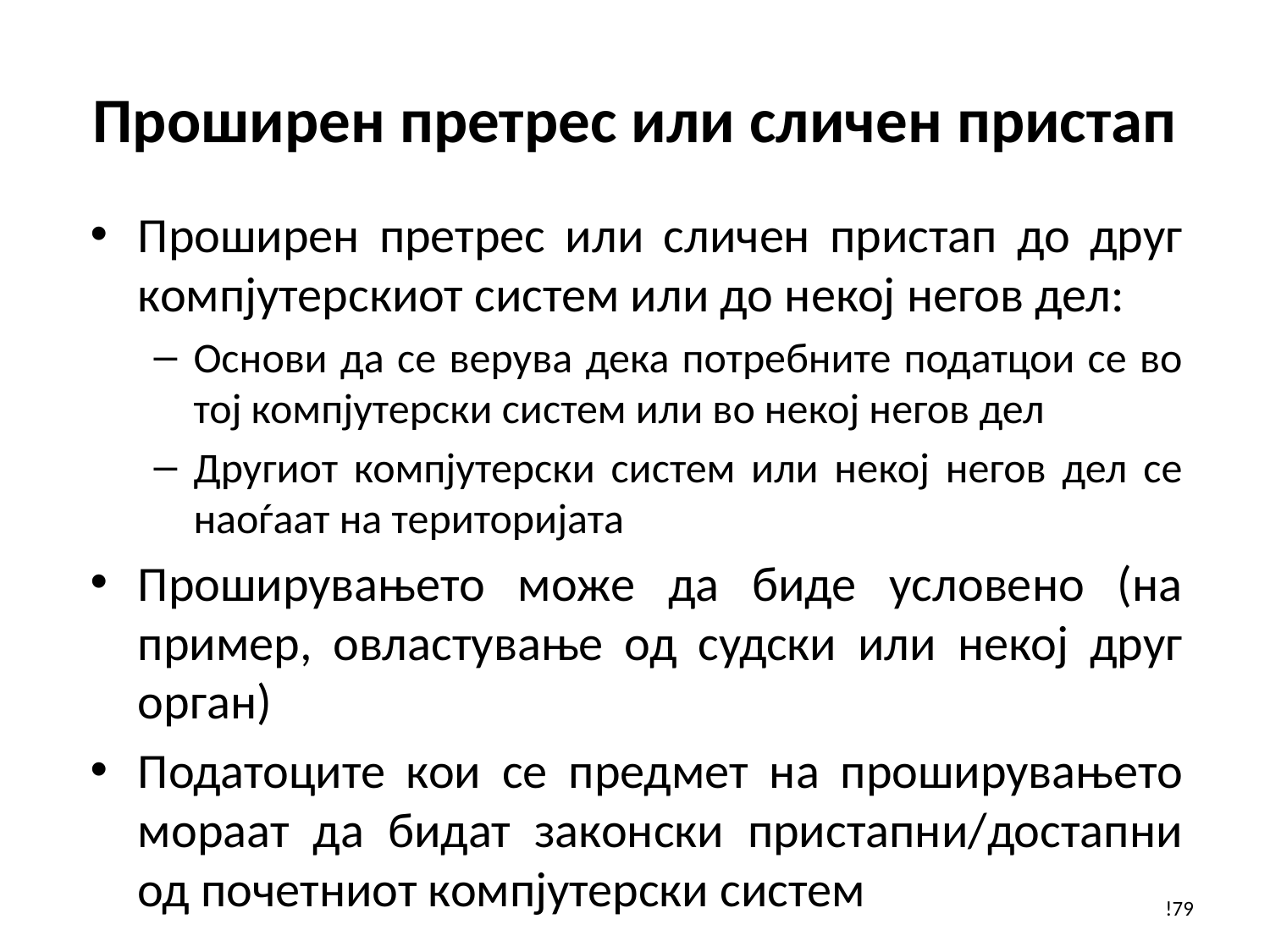

# Проширен претрес или сличен пристап
Проширен претрес или сличен пристап до друг компјутерскиот систем или до некој негов дел:
Основи да се верува дека потребните податцои се во тој компјутерски систем или во некој негов дел
Другиот компјутерски систем или некој негов дел се наоѓаат на територијата
Проширувањето може да биде условено (на пример, овластување од судски или некој друг орган)
Податоците кои се предмет на проширувањето мораат да бидат законски пристапни/достапни од почетниот компјутерски систем
!79